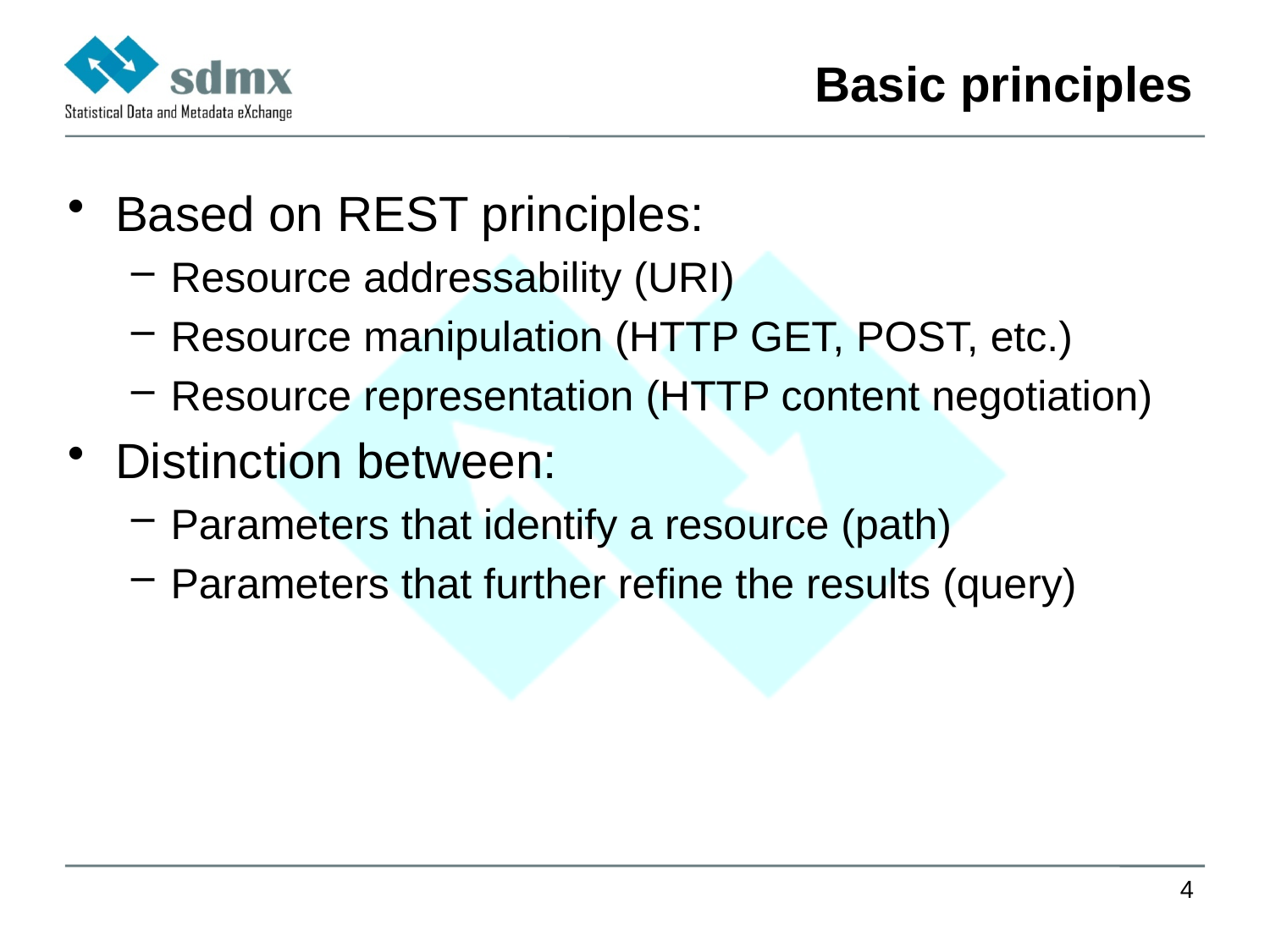

# Basic principles
Based on REST principles:
Resource addressability (URI)
Resource manipulation (HTTP GET, POST, etc.)
Resource representation (HTTP content negotiation)
Distinction between:
Parameters that identify a resource (path)
Parameters that further refine the results (query)

4